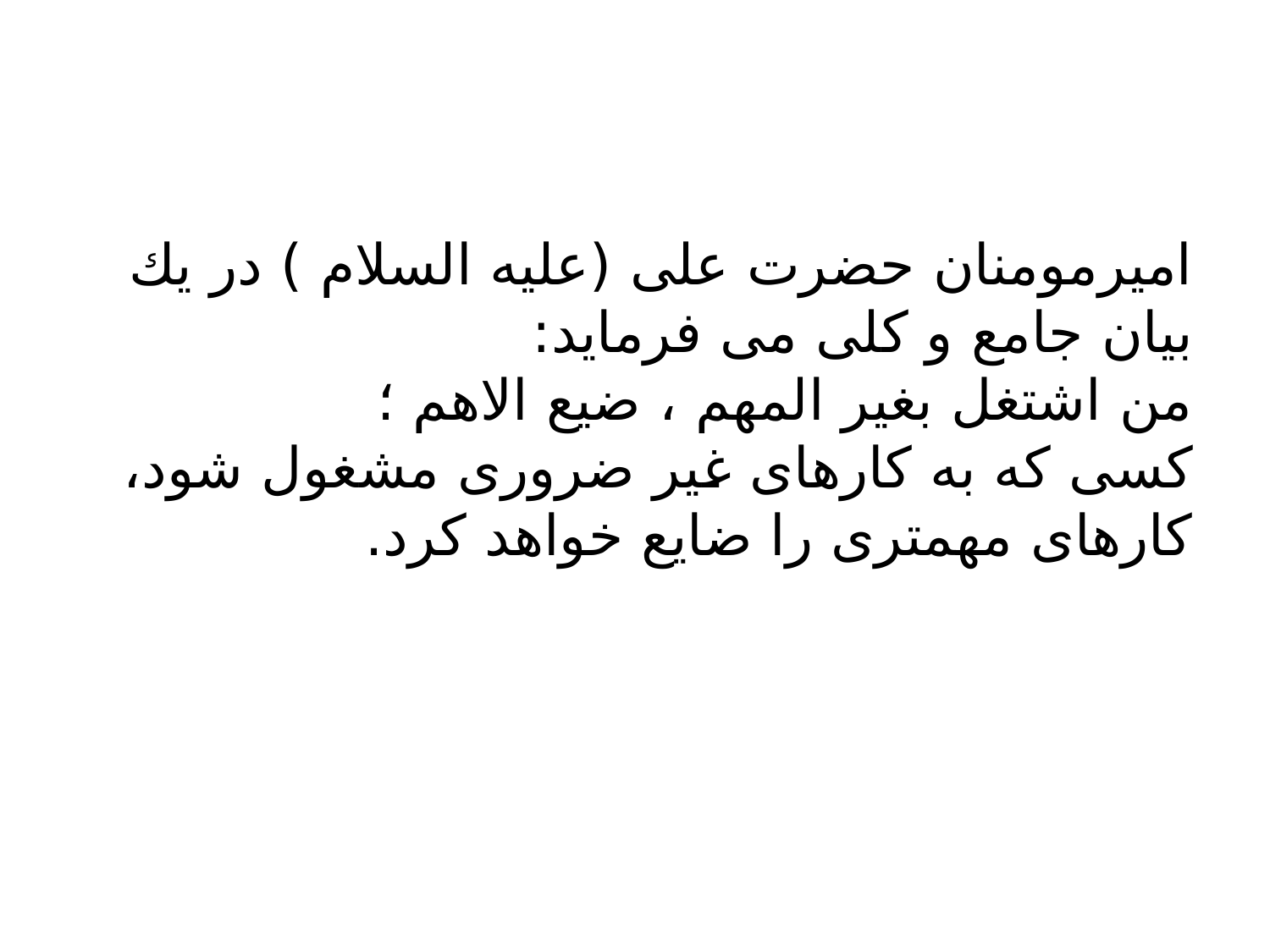

#
اميرمومنان حضرت على (عليه السلام ) در يك بيان جامع و كلى مى فرمايد:
من اشتغل بغير المهم ، ضيع الاهم ؛
كسى كه به كارهاى غير ضرورى مشغول شود، كارهاى مهمترى را ضايع خواهد كرد.